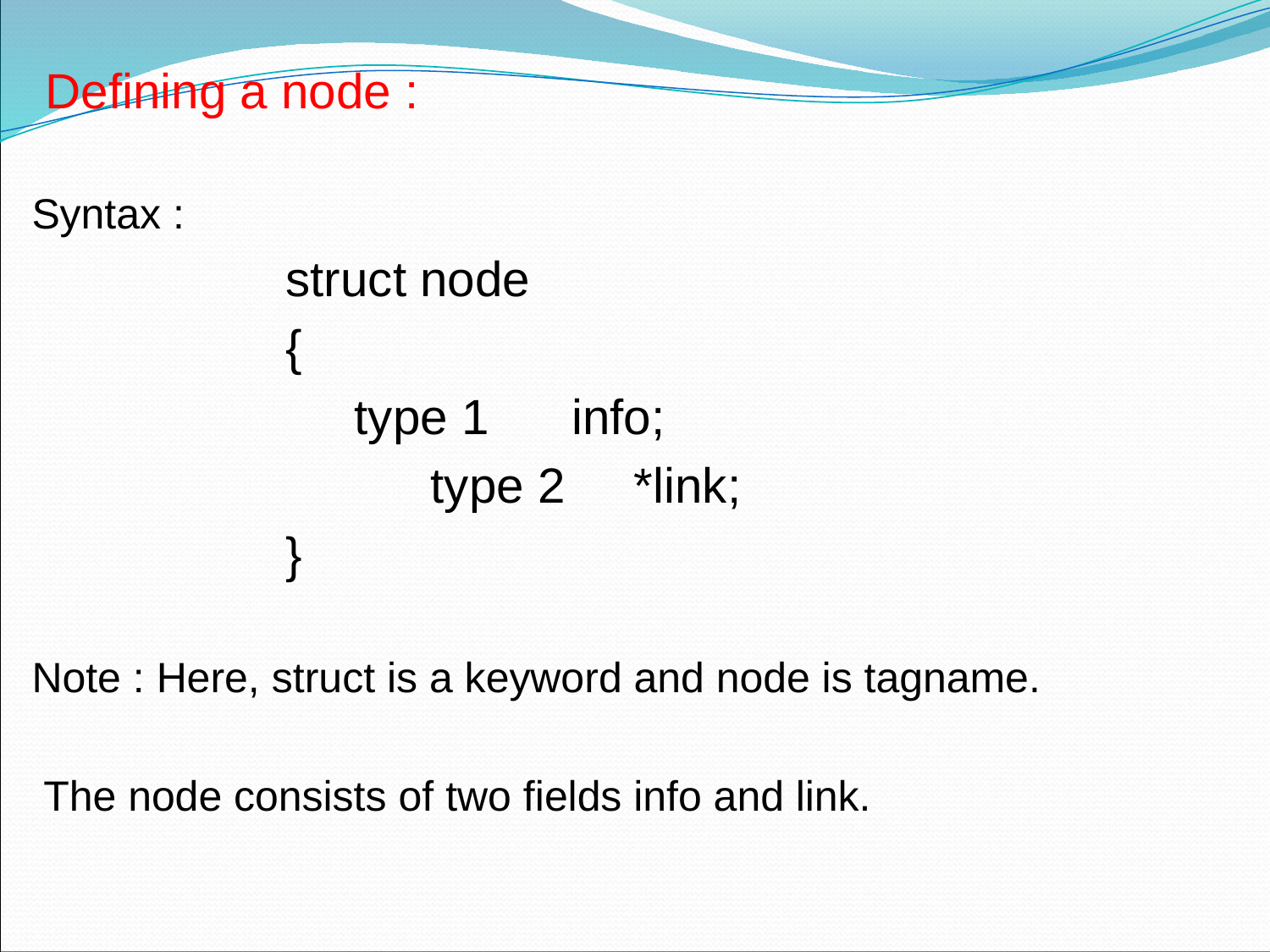

#
 Defining a node :

Syntax :
		struct node
		{
		     type 1      info;
                             type 2     *link;
		}

Note : Here, struct is a keyword and node is tagname.

 The node consists of two fields info and link.